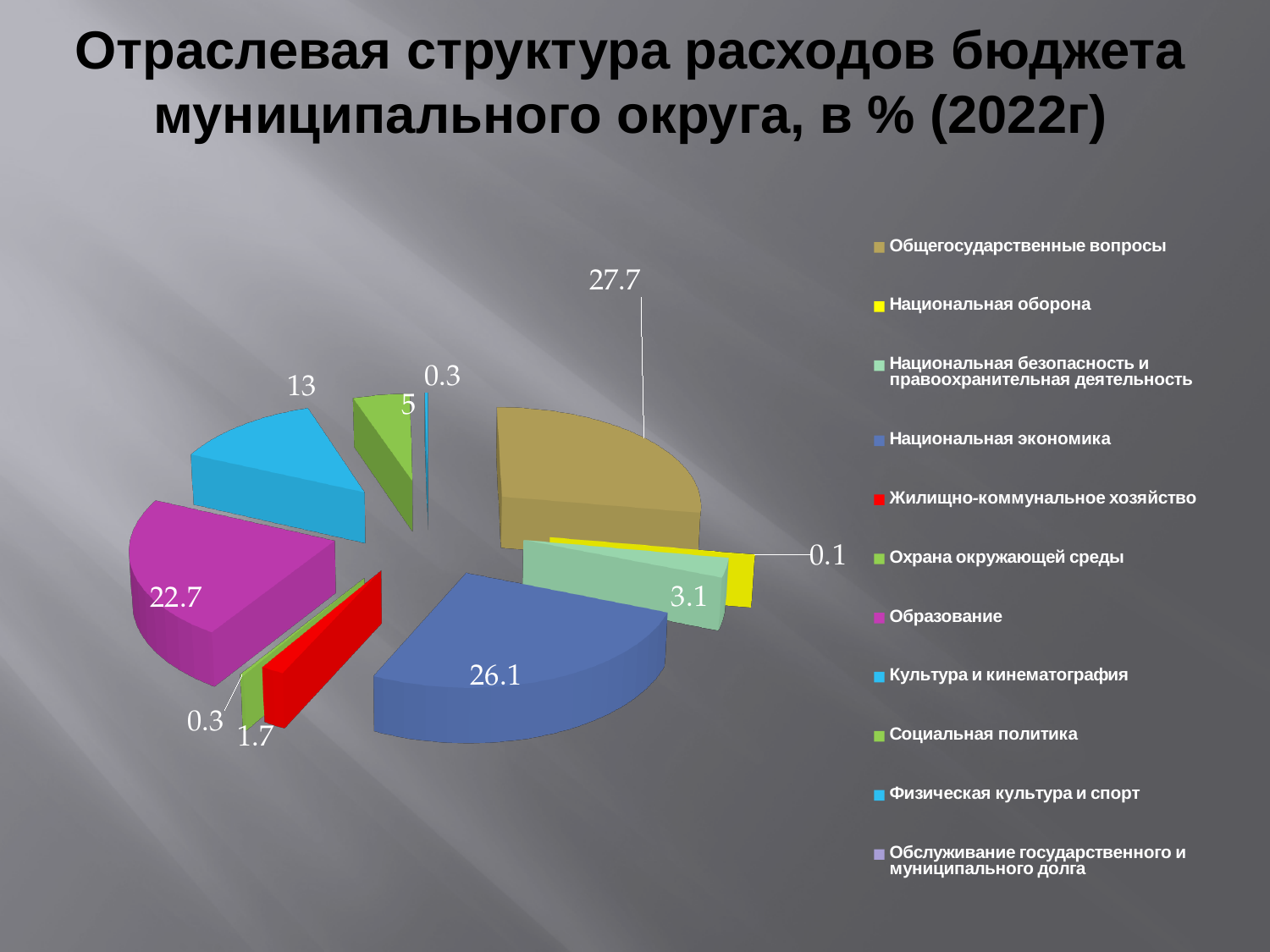

# Отраслевая структура расходов бюджета муниципального округа, в % (2022г)

[unsupported chart]